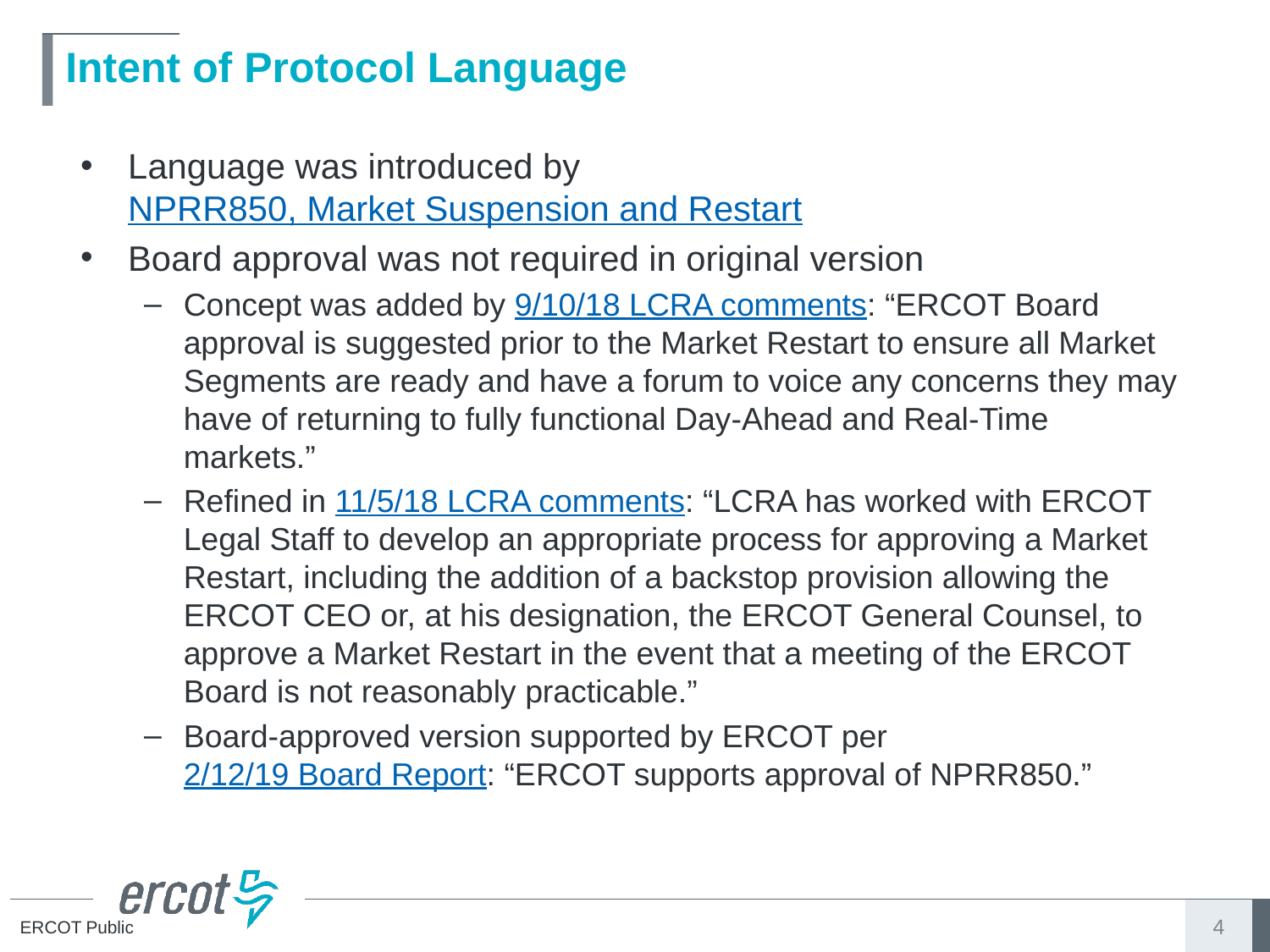

# Intent of Protocol Language
Language was introduced by NPRR850, Market Suspension and Restart
Board approval was not required in original version
Concept was added by 9/10/18 LCRA comments: “ERCOT Board approval is suggested prior to the Market Restart to ensure all Market Segments are ready and have a forum to voice any concerns they may have of returning to fully functional Day-Ahead and Real-Time markets.”
Refined in 11/5/18 LCRA comments: “LCRA has worked with ERCOT Legal Staff to develop an appropriate process for approving a Market Restart, including the addition of a backstop provision allowing the ERCOT CEO or, at his designation, the ERCOT General Counsel, to approve a Market Restart in the event that a meeting of the ERCOT Board is not reasonably practicable.”
Board-approved version supported by ERCOT per 2/12/19 Board Report: “ERCOT supports approval of NPRR850.”

4